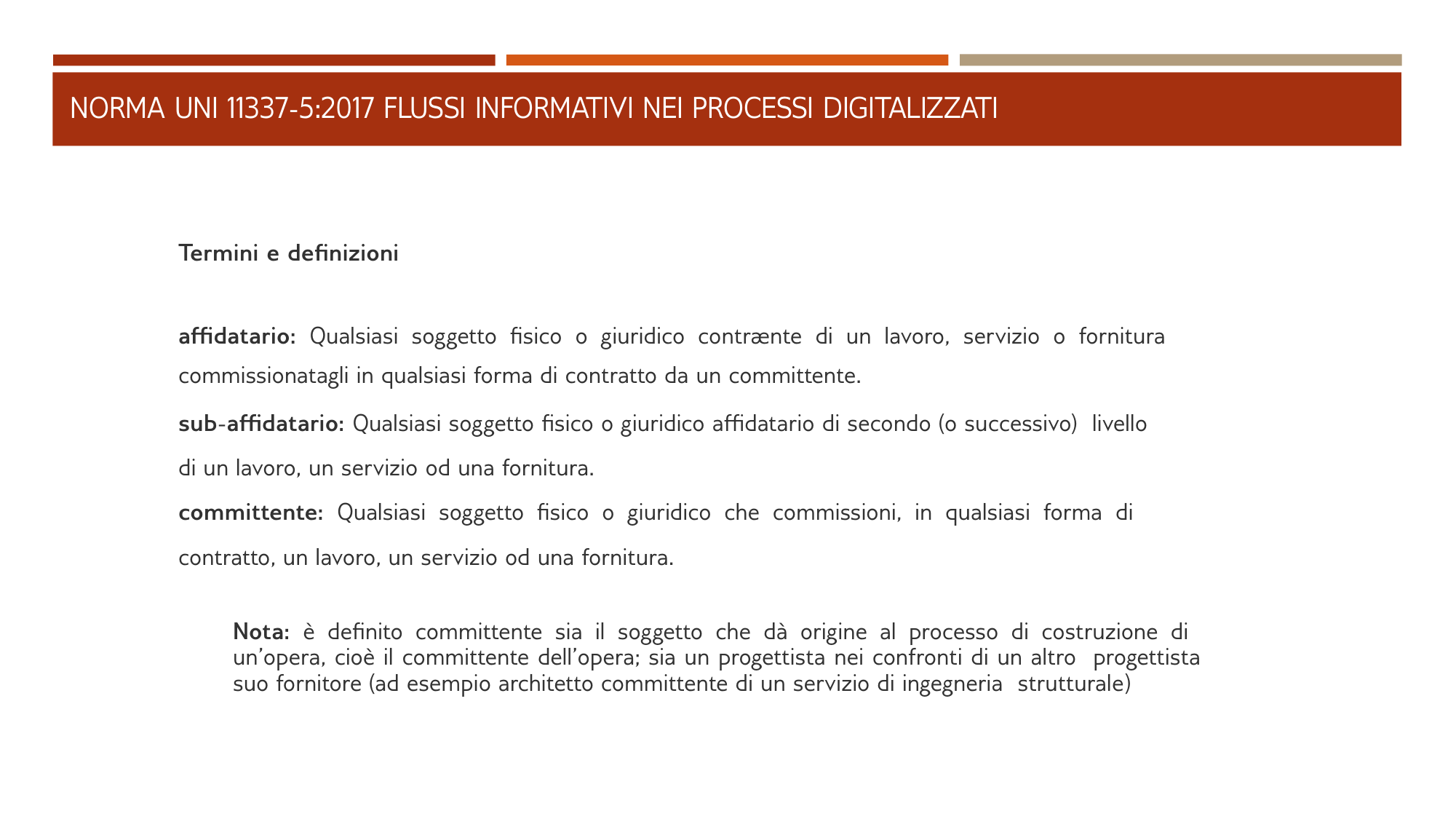

# Norma UNI 11337-5:2017 Flussi informativi nei processi digitalizzati
Termini e definizioni

affidatario: Qualsiasi soggetto fisico o giuridico contraente di un lavoro, servizio o fornitura  commissionatagli in qualsiasi forma di contratto da un committente.
sub-affidatario: Qualsiasi soggetto fisico o giuridico affidatario di secondo (o successivo)  livello di un lavoro, un servizio od una fornitura.
committente: Qualsiasi soggetto fisico o giuridico che commissioni, in qualsiasi forma di  contratto, un lavoro, un servizio od una fornitura.

Nota: è definito committente sia il soggetto che dà origine al processo di costruzione di  un’opera, cioè il committente dell’opera; sia un progettista nei confronti di un altro  progettista suo fornitore (ad esempio architetto committente di un servizio di ingegneria  strutturale)